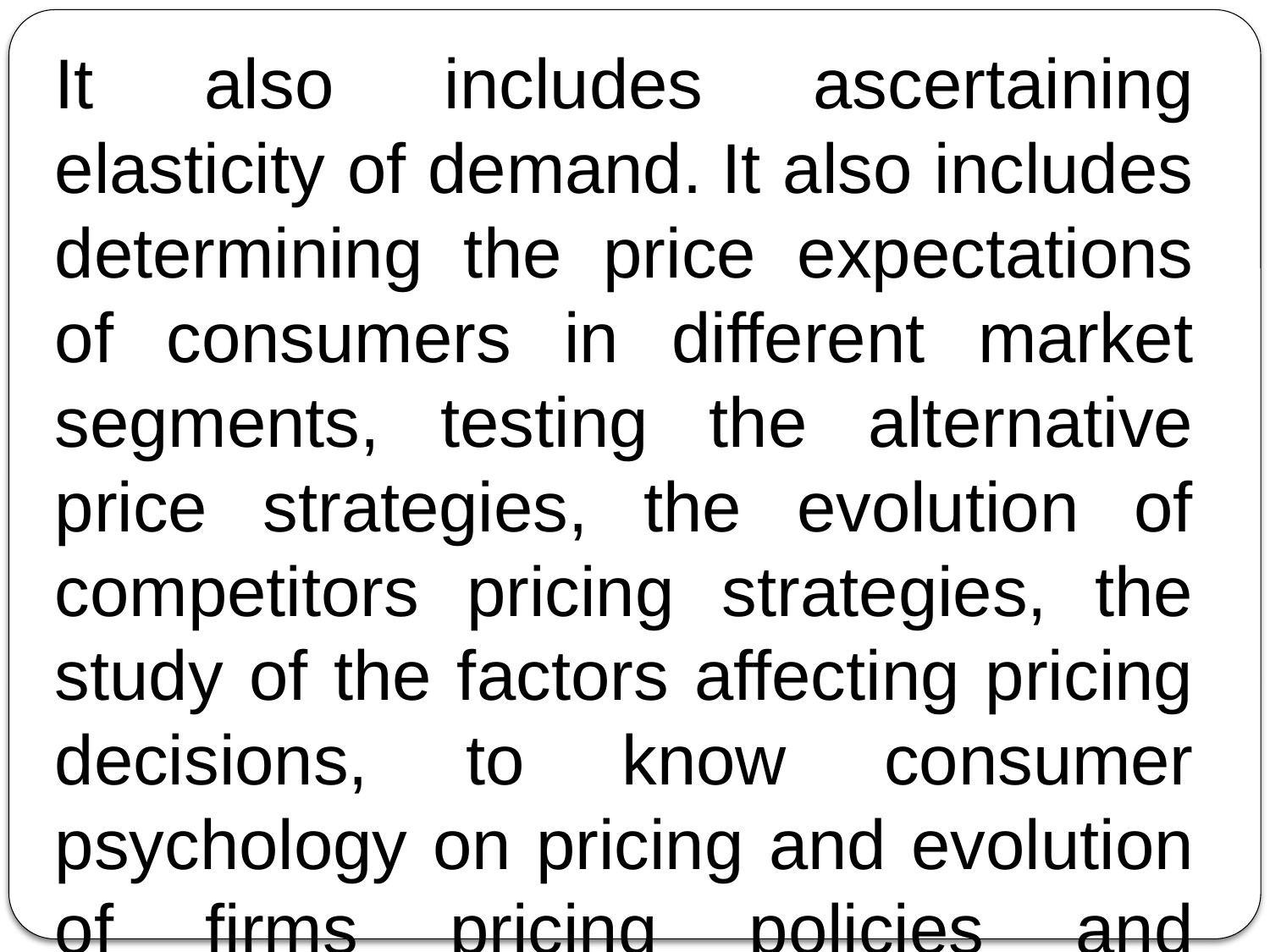

It also includes ascertaining elasticity of demand. It also includes determining the price expectations of consumers in different market segments, testing the alternative price strategies, the evolution of competitors pricing strategies, the study of the factors affecting pricing decisions, to know consumer psychology on pricing and evolution of firms pricing policies and strategies.